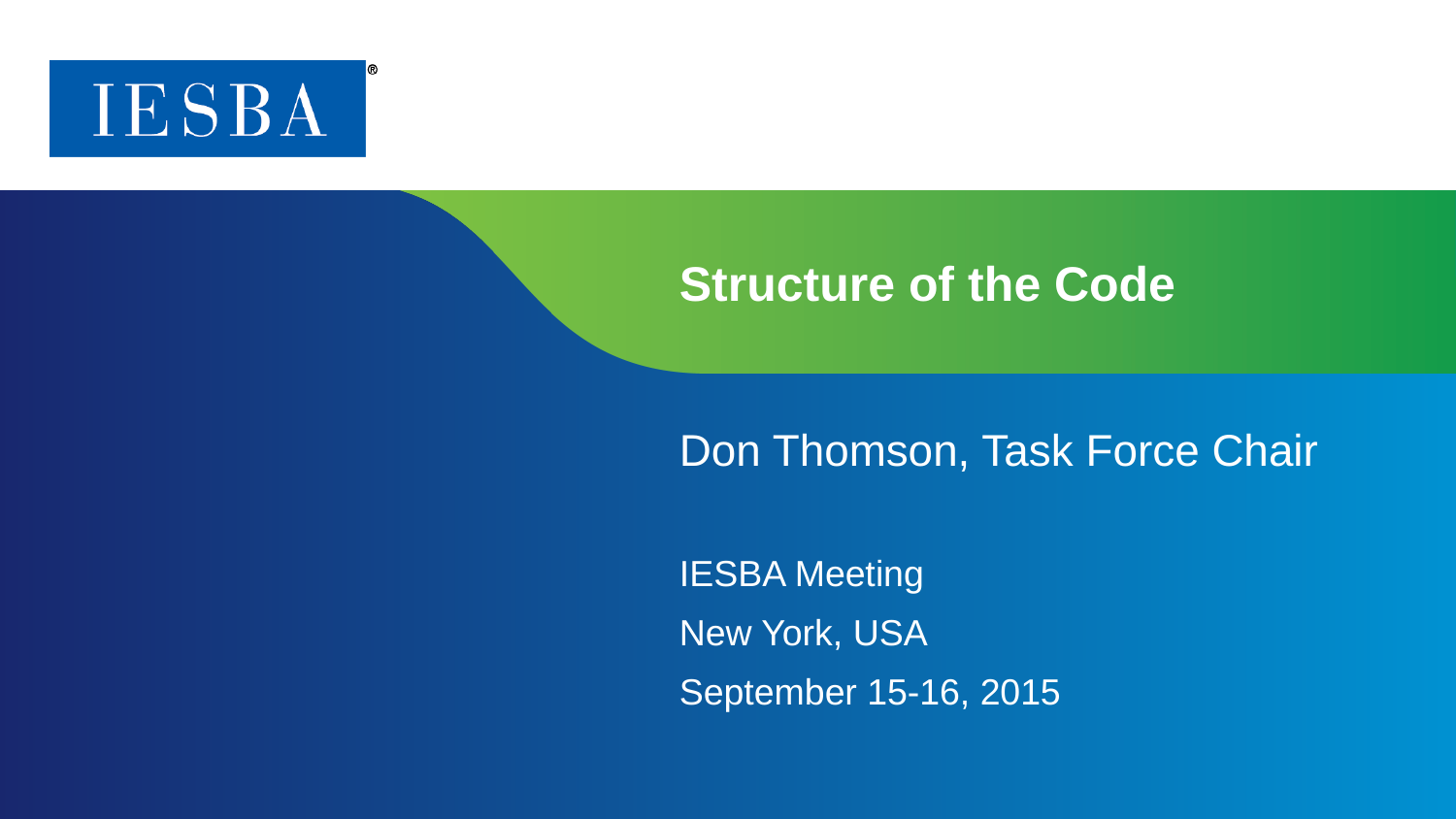

# Structure of the Code
Don Thomson, Task Force Chair

IESBA Meeting
New York, USA
September 15-16, 2015